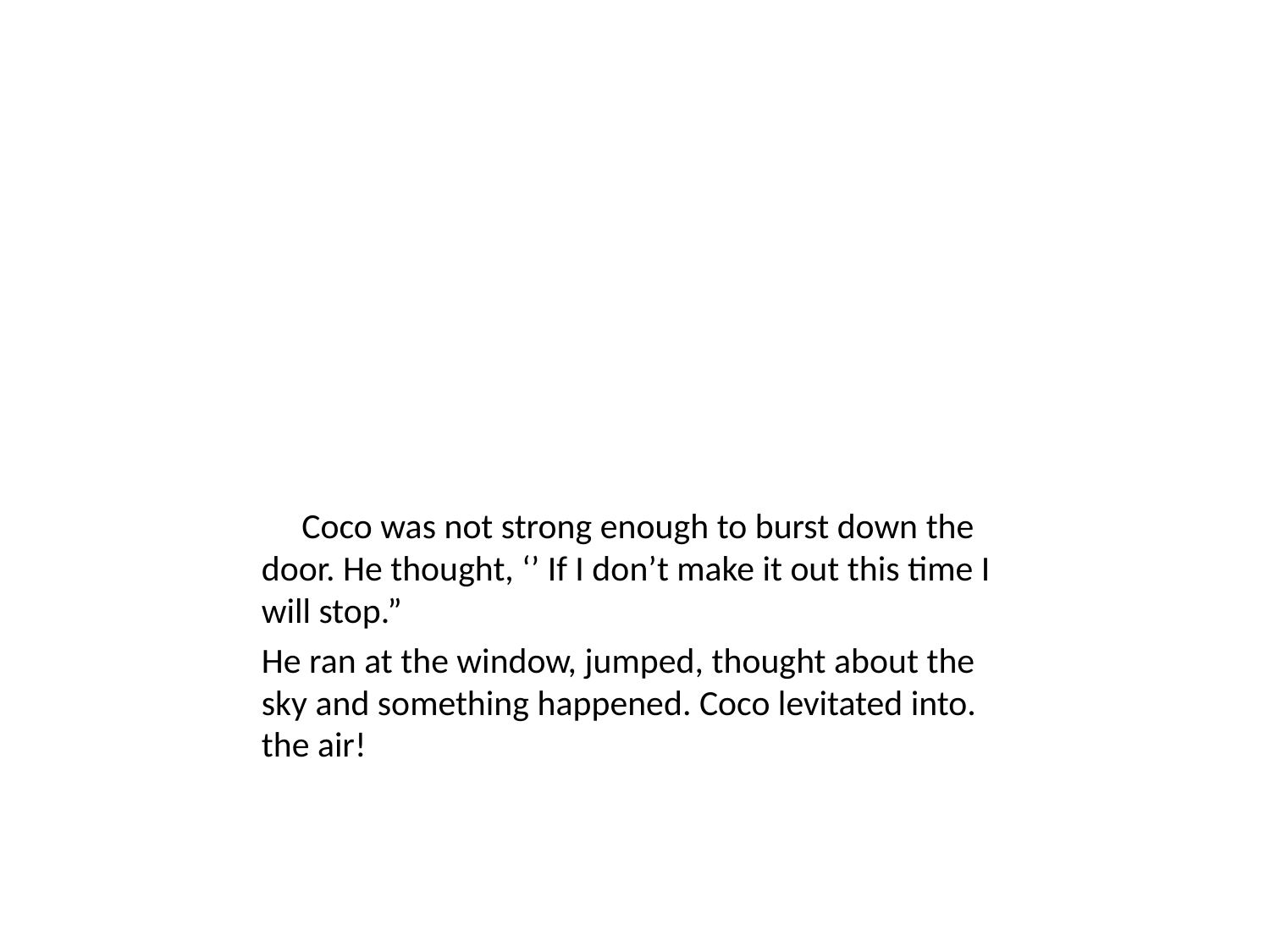

Coco was not strong enough to burst down the door. He thought, ‘’ If I don’t make it out this time I will stop.”
He ran at the window, jumped, thought about the sky and something happened. Coco levitated into. the air!